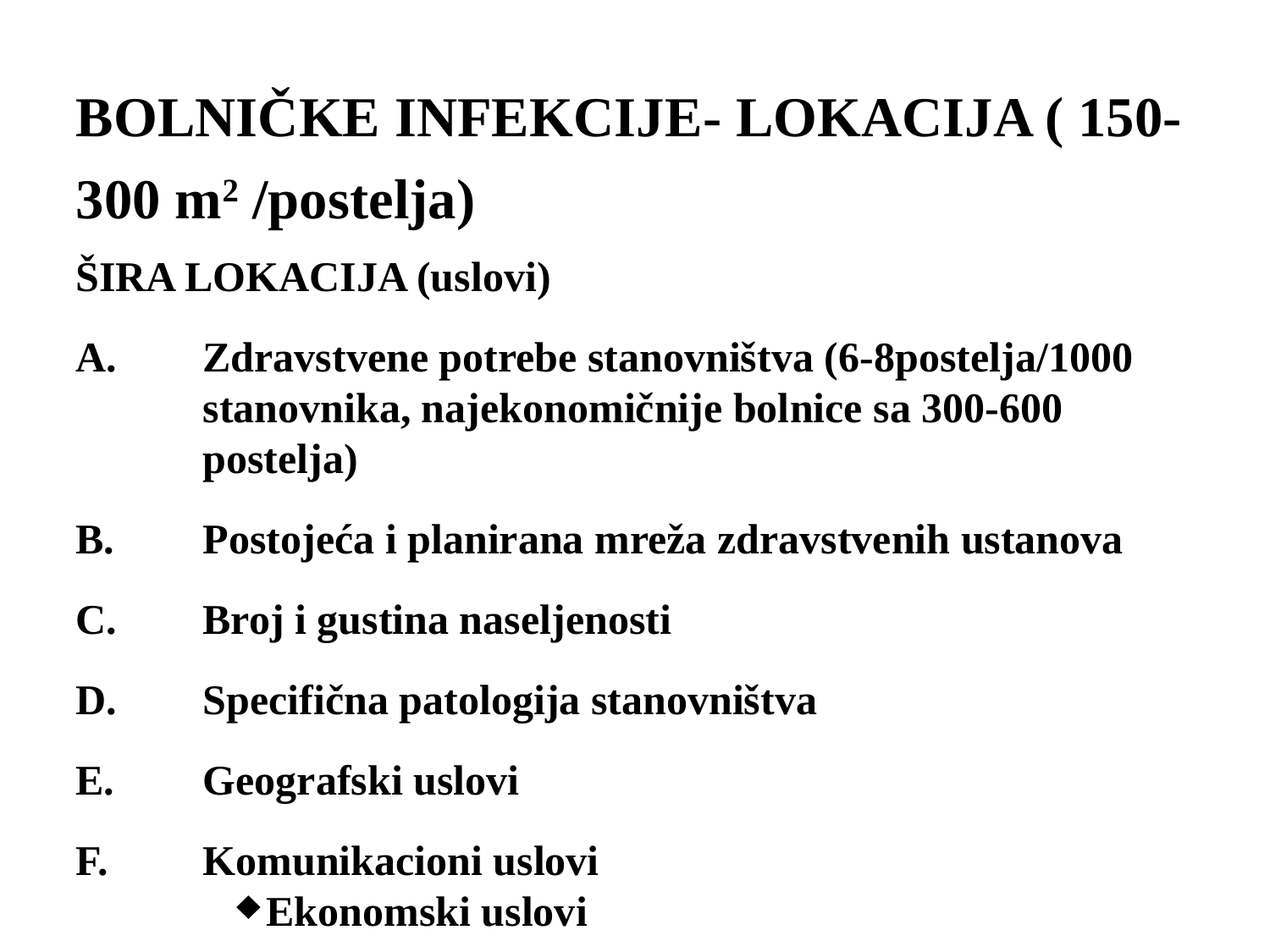

BOLNIČKE INFEKCIJE- LOKACIJA ( 150-300 m2 /postelja)
ŠIRA LOKACIJA (uslovi)

A.	Zdravstvene potrebe stanovništva (6-8postelja/1000
	stanovnika, najekonomičnije bolnice sa 300-600
	postelja)

B.	Postojeća i planirana mreža zdravstvenih ustanova

C.	Broj i gustina naseljenosti

D.	Specifična patologija stanovništva

E.	Geografski uslovi

F.	Komunikacioni uslovi
Ekonomski uslovi